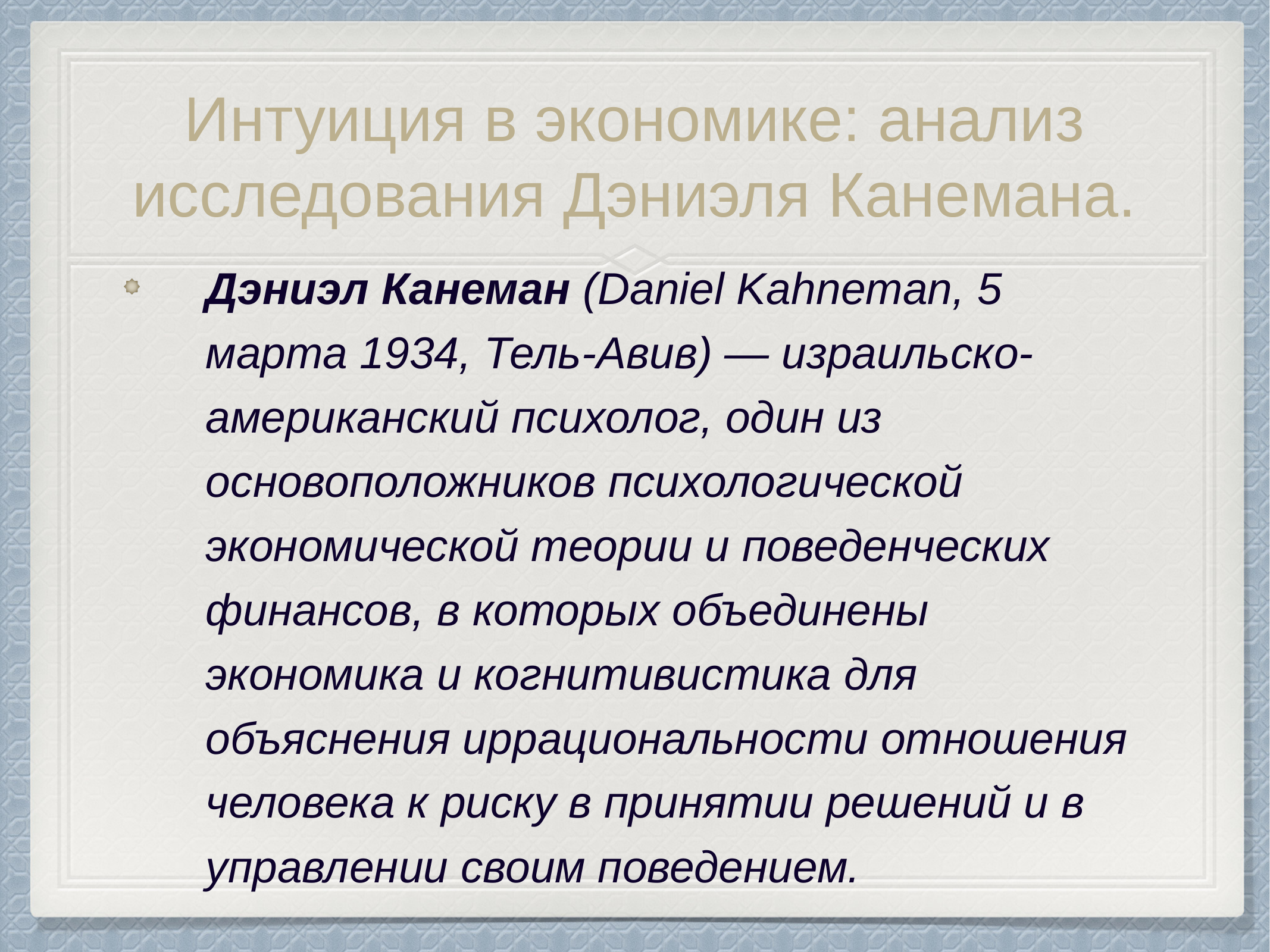

# Интуиция в экономике: анализ исследования Дэниэля Канемана.
Дэниэл Канеман (Daniel Kahneman, 5 марта 1934, Тель-Авив) — израильско-американский психолог, один из основоположников психологической экономической теории и поведенческих финансов, в которых объединены экономика и когнитивистика для объяснения иррациональности отношения человека к риску в принятии решений и в управлении своим поведением.